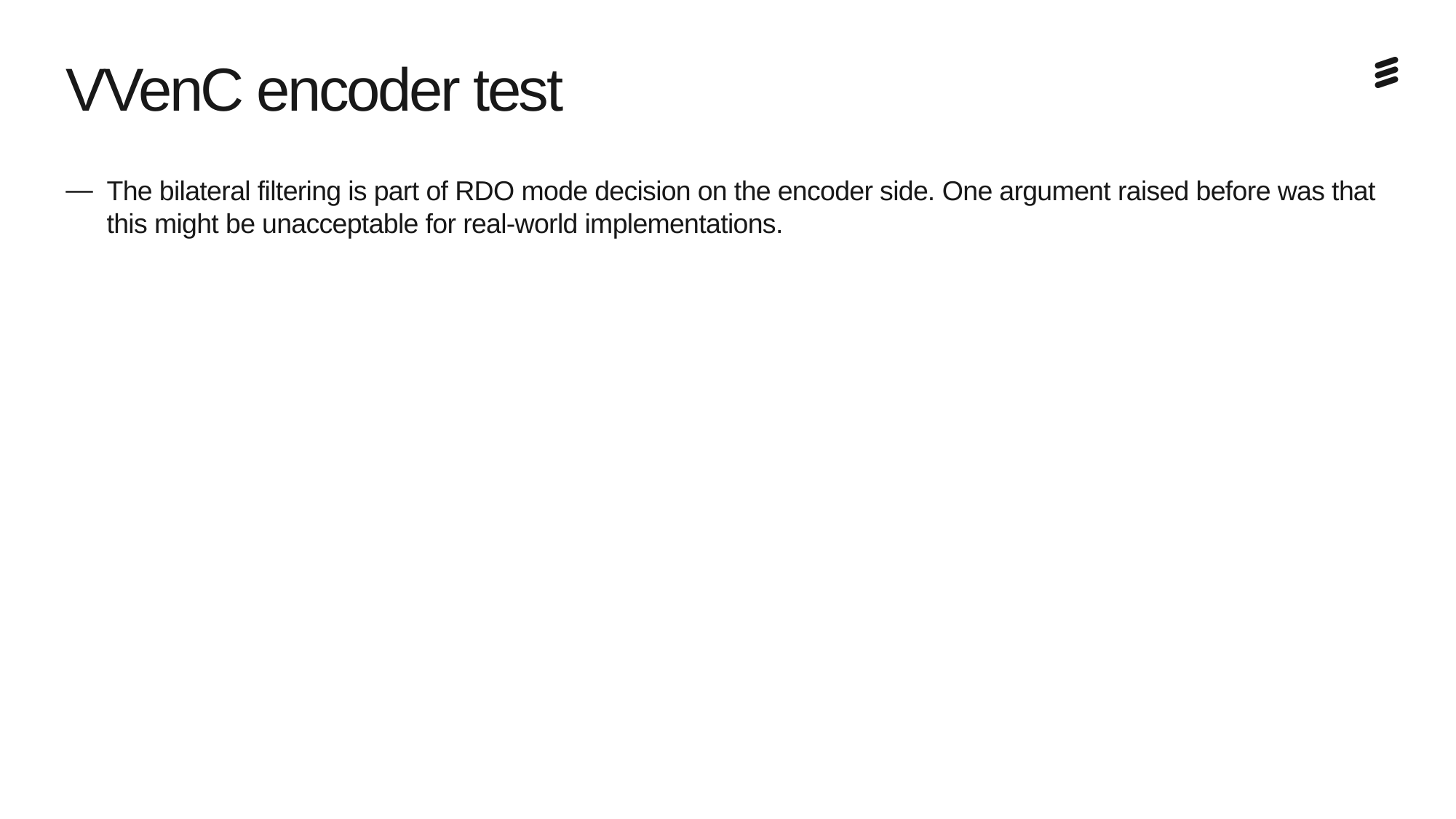

# VVenC encoder test
The bilateral filtering is part of RDO mode decision on the encoder side. One argument raised before was that this might be unacceptable for real-world implementations.